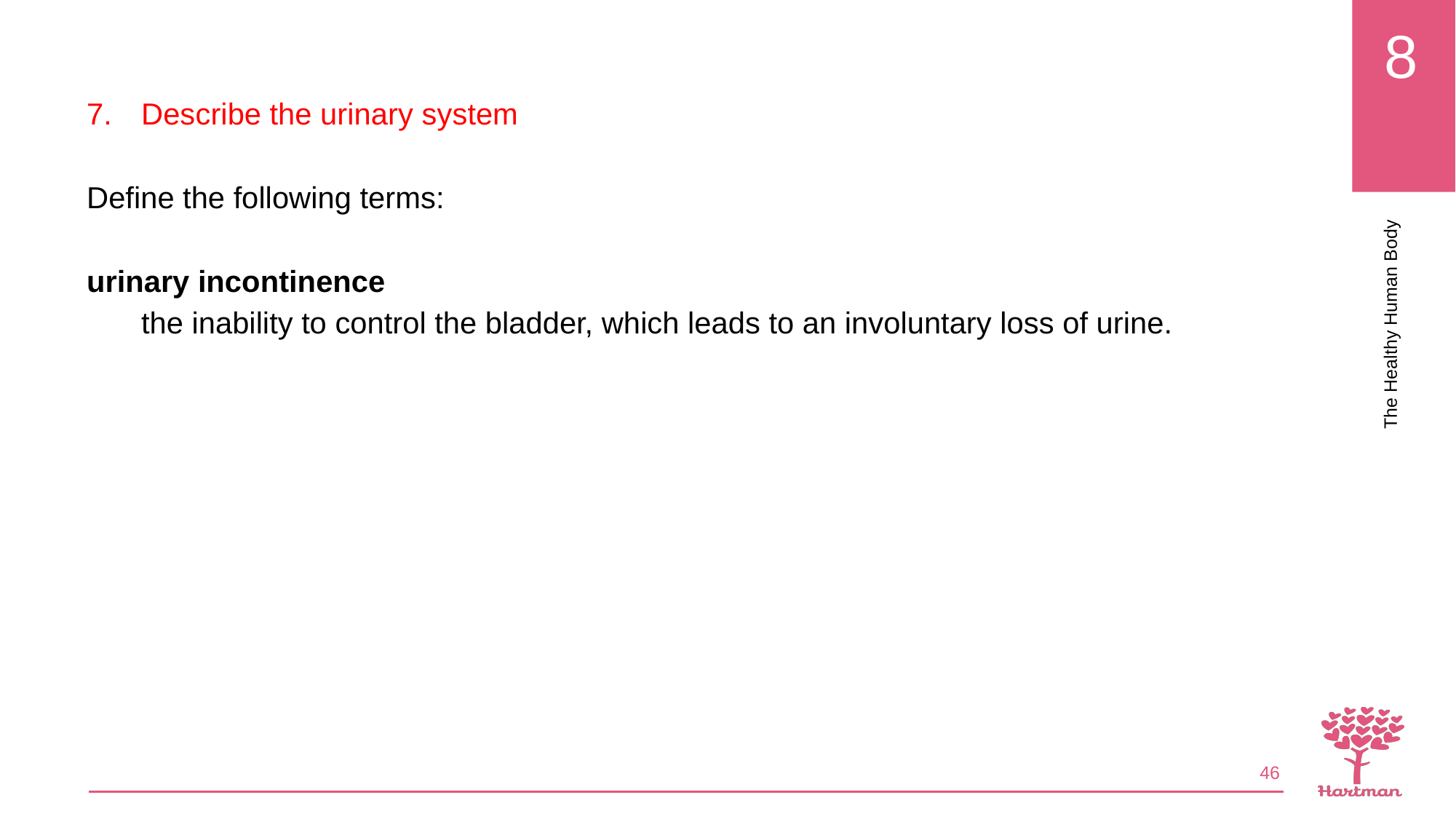

Describe the urinary system

Define the following terms:

urinary incontinence
the inability to control the bladder, which leads to an involuntary loss of urine.

46